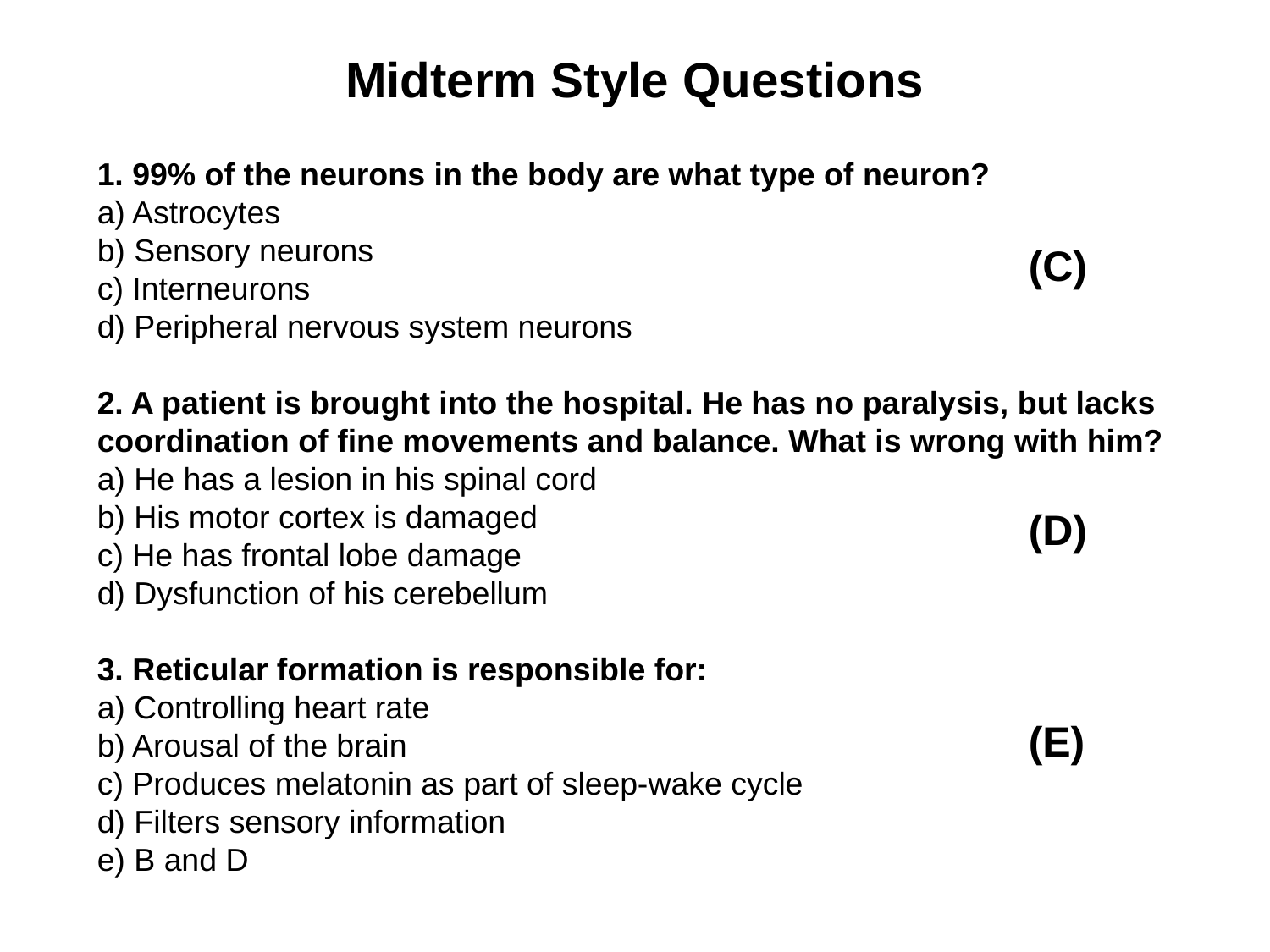

Midterm Style Questions

1. 99% of the neurons in the body are what type of neuron?
a) Astrocytes
b) Sensory neurons
c) Interneurons
d) Peripheral nervous system neurons
2. A patient is brought into the hospital. He has no paralysis, but lacks coordination of fine movements and balance. What is wrong with him?
a) He has a lesion in his spinal cord
b) His motor cortex is damaged
c) He has frontal lobe damage
d) Dysfunction of his cerebellum
3. Reticular formation is responsible for:
a) Controlling heart rate
b) Arousal of the brain
c) Produces melatonin as part of sleep-wake cycle
d) Filters sensory information
e) B and D
(C)
(D)
(E)